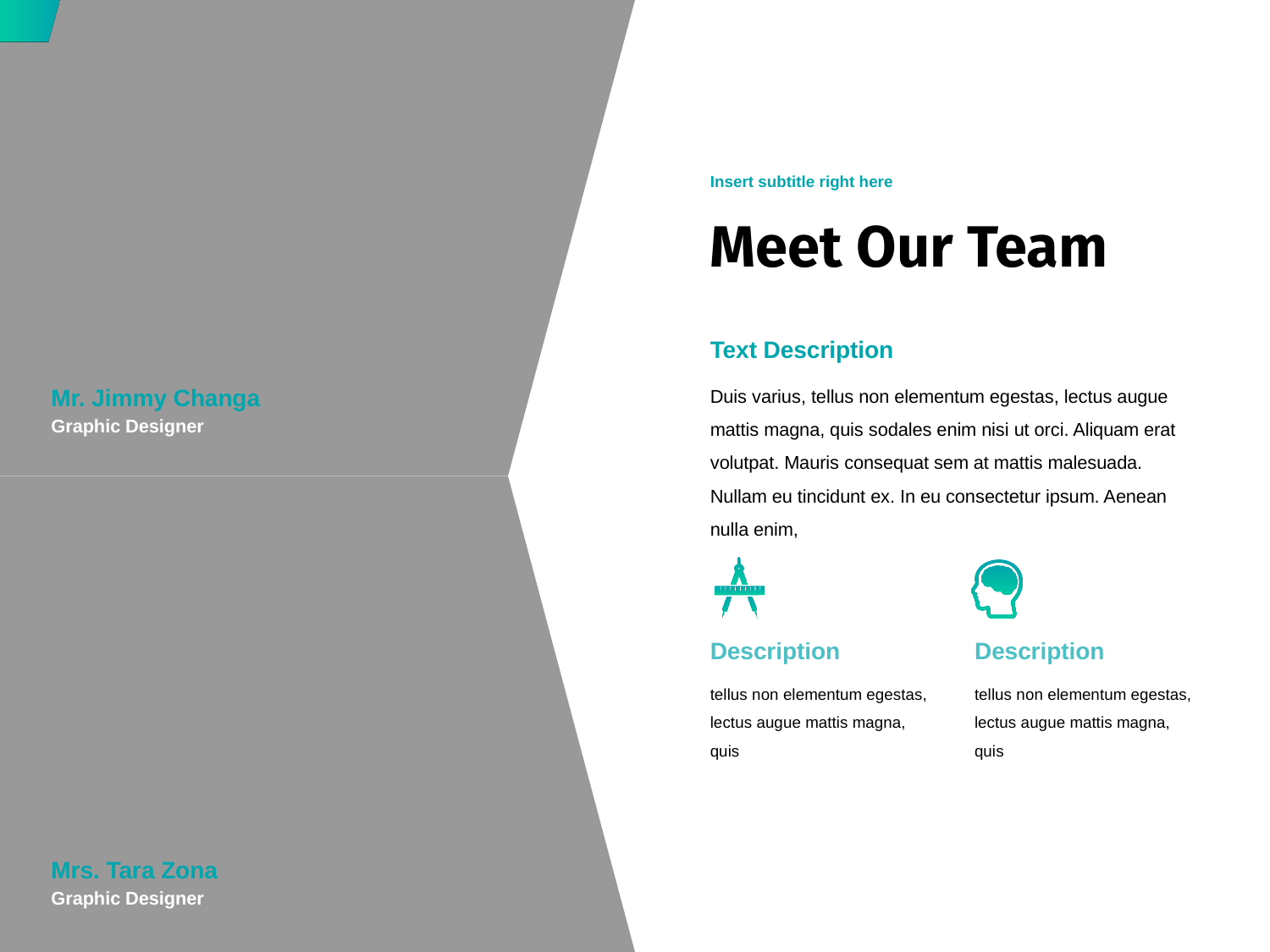

13
Insert subtitle right here
# Meet Our Team
Text Description
Duis varius, tellus non elementum egestas, lectus augue mattis magna, quis sodales enim nisi ut orci. Aliquam erat volutpat. Mauris consequat sem at mattis malesuada. Nullam eu tincidunt ex. In eu consectetur ipsum. Aenean nulla enim,
Mr. Jimmy Changa

Graphic Designer

Description
Description
tellus non elementum egestas, lectus augue mattis magna, quis
tellus non elementum egestas, lectus augue mattis magna, quis
Mrs. Tara Zona
Graphic Designer